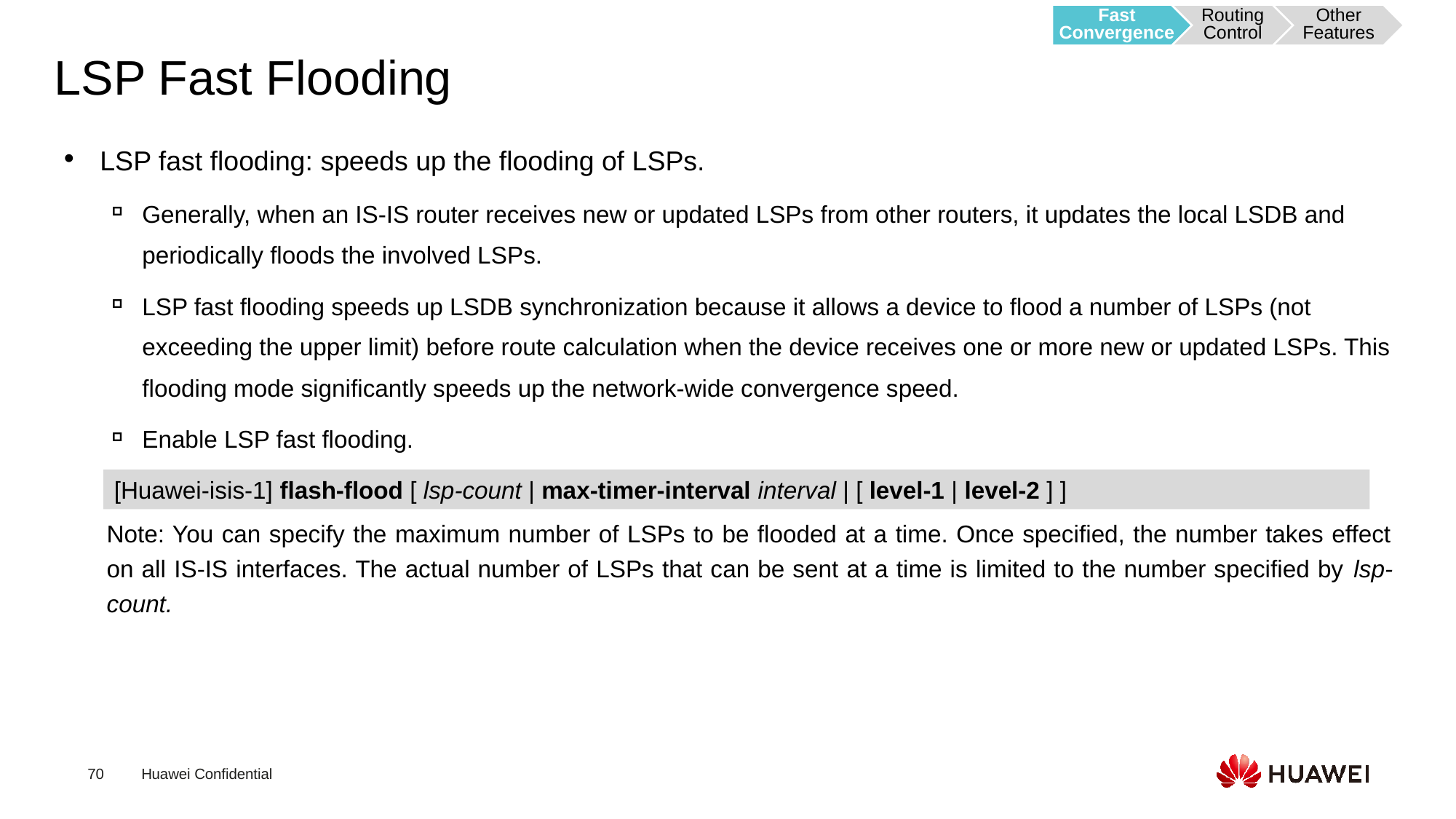

Fast Convergence
Routing Control
Other Features
# LSP Fast Flooding
LSP fast flooding: speeds up the flooding of LSPs.
Generally, when an IS-IS router receives new or updated LSPs from other routers, it updates the local LSDB and periodically floods the involved LSPs.
LSP fast flooding speeds up LSDB synchronization because it allows a device to flood a number of LSPs (not exceeding the upper limit) before route calculation when the device receives one or more new or updated LSPs. This flooding mode significantly speeds up the network-wide convergence speed.
Enable LSP fast flooding.

[Huawei-isis-1] flash-flood [ lsp-count | max-timer-interval interval | [ level-1 | level-2 ] ]
Note: You can specify the maximum number of LSPs to be flooded at a time. Once specified, the number takes effect on all IS-IS interfaces. The actual number of LSPs that can be sent at a time is limited to the number specified by lsp-count.